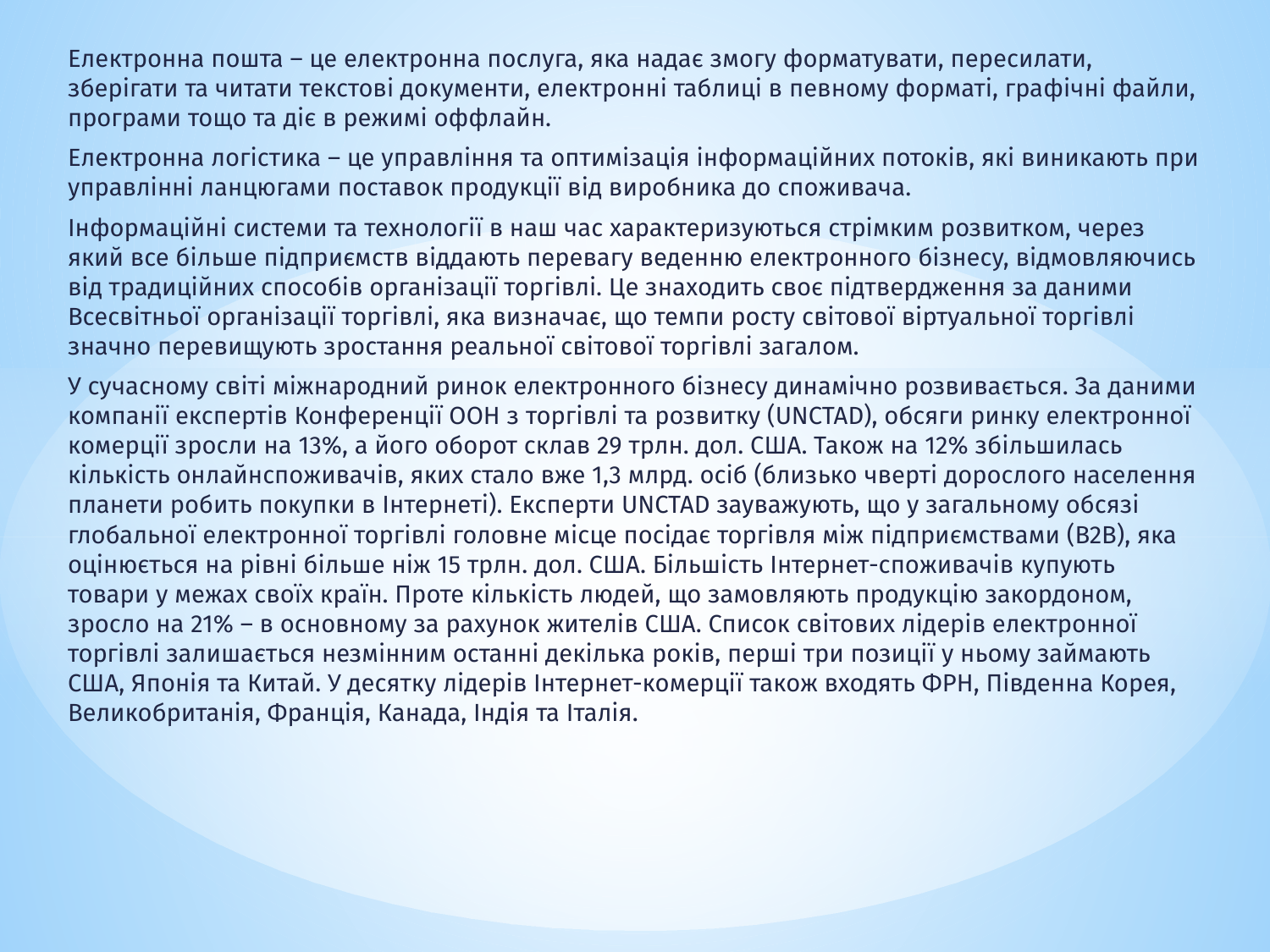

Електронна пошта – це електронна послуга, яка надає змогу форматувати, пересилати, зберігати та читати текстові документи, електронні таблиці в певному форматі, графічні файли, програми тощо та діє в режимі оффлайн.
Електронна логістика – це управління та оптимізація інформаційних потоків, які виникають при управлінні ланцюгами поставок продукції від виробника до споживача.
Інформаційні системи та технології в наш час характеризуються стрімким розвитком, через який все більше підприємств віддають перевагу веденню електронного бізнесу, відмовляючись від традиційних способів організації торгівлі. Це знаходить своє підтвердження за даними Всесвітньої організації торгівлі, яка визначає, що темпи росту світової віртуальної торгівлі значно перевищують зростання реальної світової торгівлі загалом.
У сучасному світі міжнародний ринок електронного бізнесу динамічно розвивається. За даними компанії експертів Конференції ООН з торгівлі та розвитку (UNCTAD), обсяги ринку електронної комерції зросли на 13%, а його оборот склав 29 трлн. дол. США. Також на 12% збільшилась кількість онлайнспоживачів, яких стало вже 1,3 млрд. осіб (близько чверті дорослого населення планети робить покупки в Інтернеті). Експерти UNCTAD зауважують, що у загальному обсязі глобальної електронної торгівлі головне місце посідає торгівля між підприємствами (В2В), яка оцінюється на рівні більше ніж 15 трлн. дол. США. Більшість Інтернет-споживачів купують товари у межах своїх країн. Проте кількість людей, що замовляють продукцію закордоном, зросло на 21% – в основному за рахунок жителів США. Список світових лідерів електронної торгівлі залишається незмінним останні декілька років, перші три позиції у ньому займають США, Японія та Китай. У десятку лідерів Інтернет-комерції також входять ФРН, Південна Корея, Великобританія, Франція, Канада, Індія та Італія.